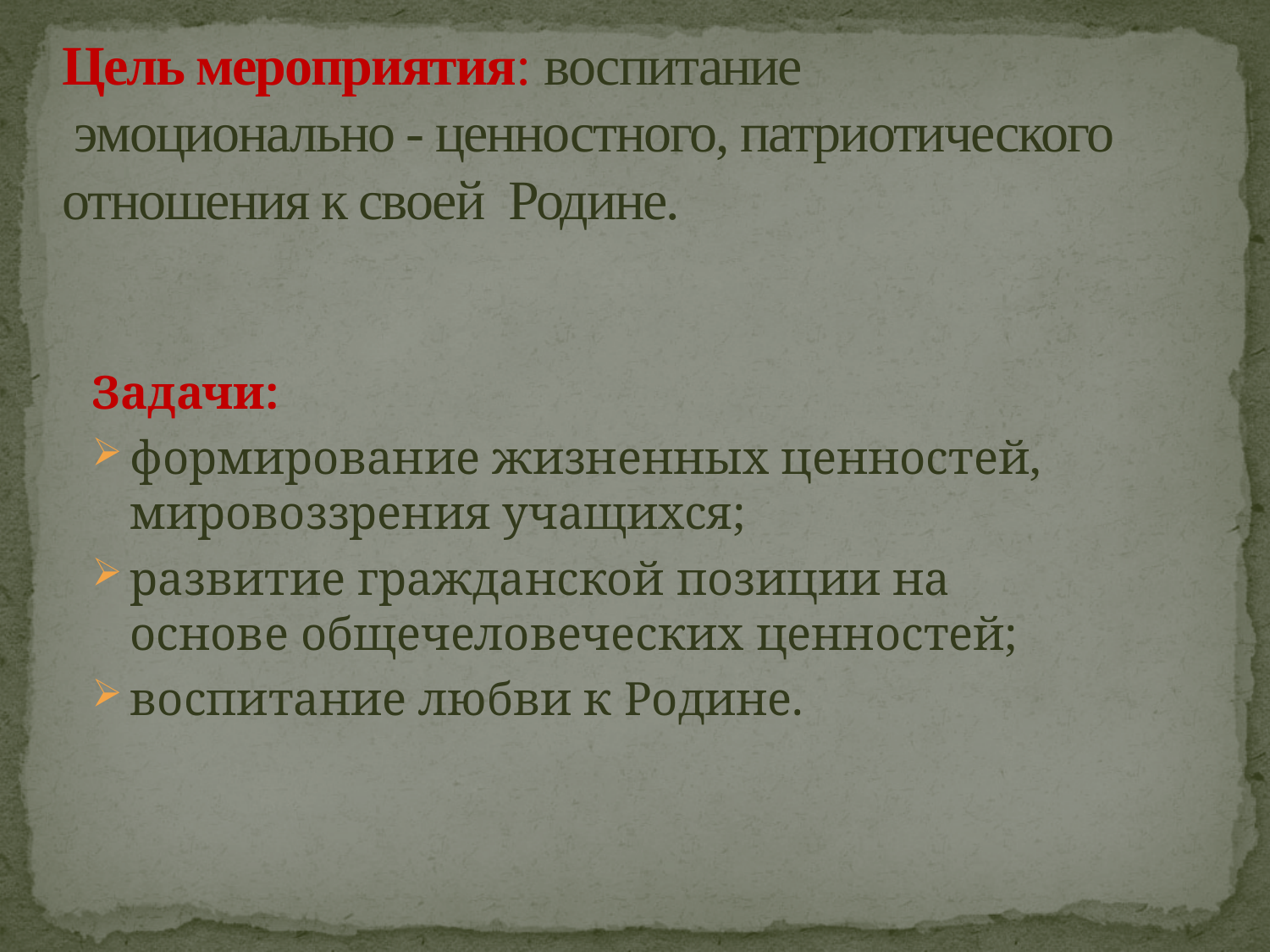

# Цель мероприятия: воспитание эмоционально - ценностного, патриотического отношения к своей  Родине.
Задачи:
формирование жизненных ценностей, мировоззрения учащихся;
развитие гражданской позиции на основе общечеловеческих ценностей;
воспитание любви к Родине.